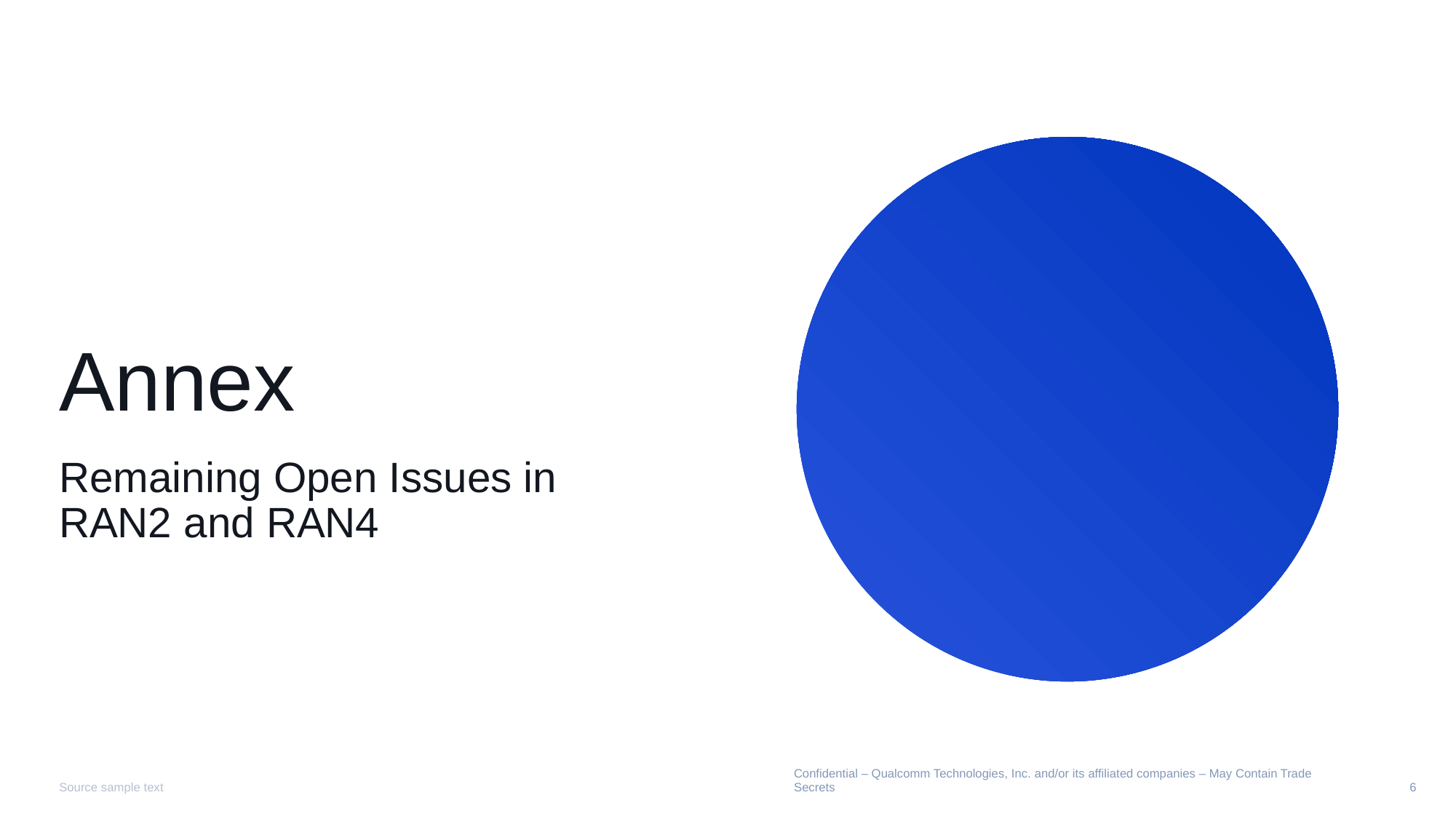

# Annex
Remaining Open Issues in
RAN2 and RAN4
Source sample text